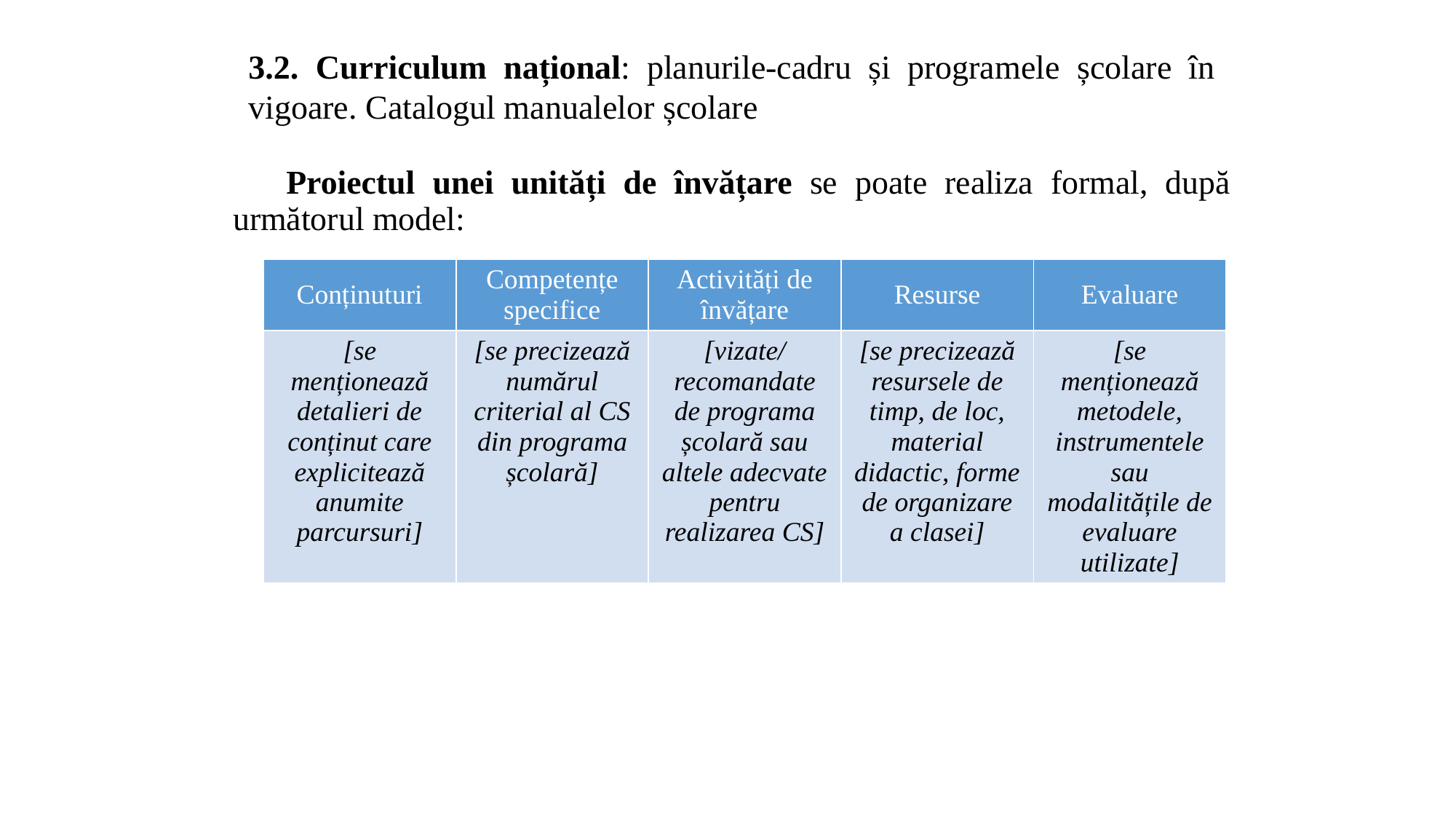

# 3.2. Curriculum național: planurile-cadru și programele școlare în vigoare. Catalogul manualelor școlare
Proiectul unei unități de învățare se poate realiza formal, după următorul model:

| Conținuturi | Competențe specifice | Activități de învățare | Resurse | Evaluare |
| --- | --- | --- | --- | --- |
| [se menționează detalieri de conținut care explicitează anumite parcursuri] | [se precizează numărul criterial al CS din programa școlară] | [vizate/ recomandate de programa școlară sau altele adecvate pentru realizarea CS] | [se precizează resursele de timp, de loc, material didactic, forme de organizare a clasei] | [se menționează metodele, instrumentele sau modalitățile de evaluare utilizate] |